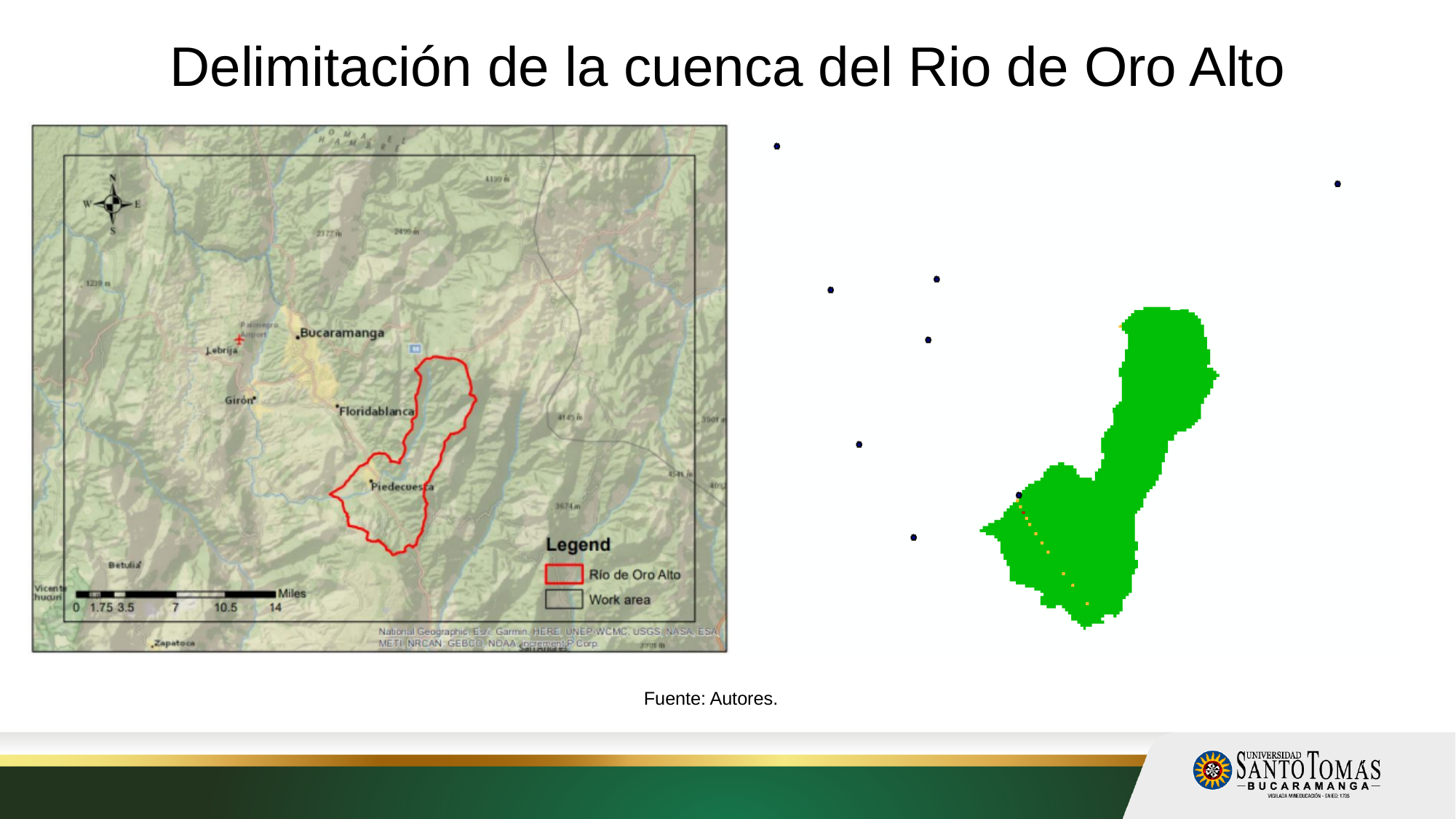

Delimitación de la cuenca del Rio de Oro Alto

Fuente: Autores.